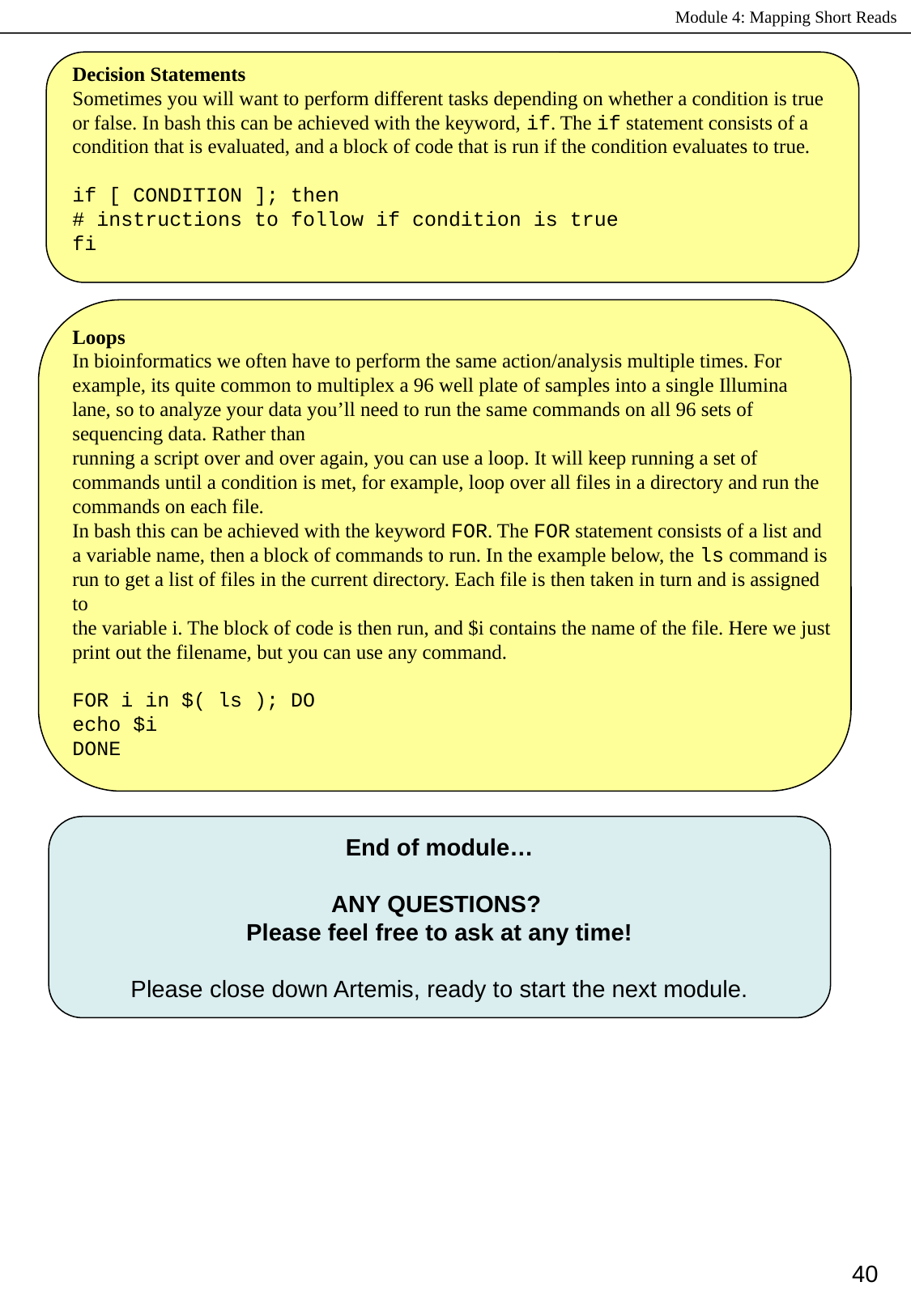

Decision Statements
Sometimes you will want to perform different tasks depending on whether a condition is true or false. In bash this can be achieved with the keyword, if. The if statement consists of a condition that is evaluated, and a block of code that is run if the condition evaluates to true.

if [ CONDITION ]; then
# instructions to follow if condition is true
fi

Loops
In bioinformatics we often have to perform the same action/analysis multiple times. For example, its quite common to multiplex a 96 well plate of samples into a single Illumina lane, so to analyze your data you’ll need to run the same commands on all 96 sets of sequencing data. Rather than
running a script over and over again, you can use a loop. It will keep running a set of commands until a condition is met, for example, loop over all files in a directory and run the commands on each file.
In bash this can be achieved with the keyword FOR. The FOR statement consists of a list and a variable name, then a block of commands to run. In the example below, the ls command is run to get a list of files in the current directory. Each file is then taken in turn and is assigned to
the variable i. The block of code is then run, and $i contains the name of the file. Here we just print out the filename, but you can use any command.

FOR i in $( ls ); DO
echo $i
DONE
End of module…

ANY QUESTIONS?
Please feel free to ask at any time!

Please close down Artemis, ready to start the next module.
40